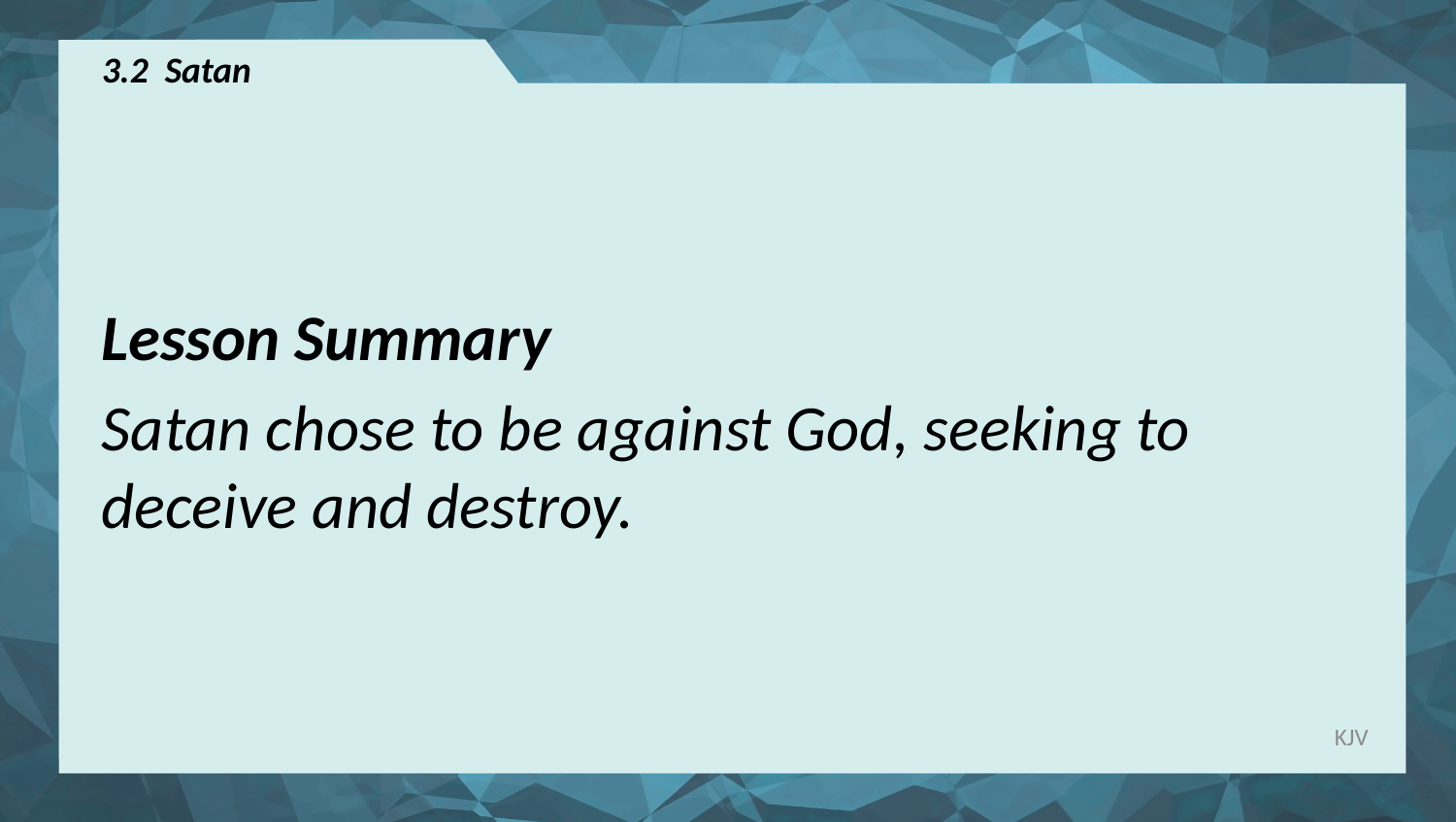

# 3.2  Satan
Lesson Summary
Satan chose to be against God, seeking to deceive and destroy.
KJV